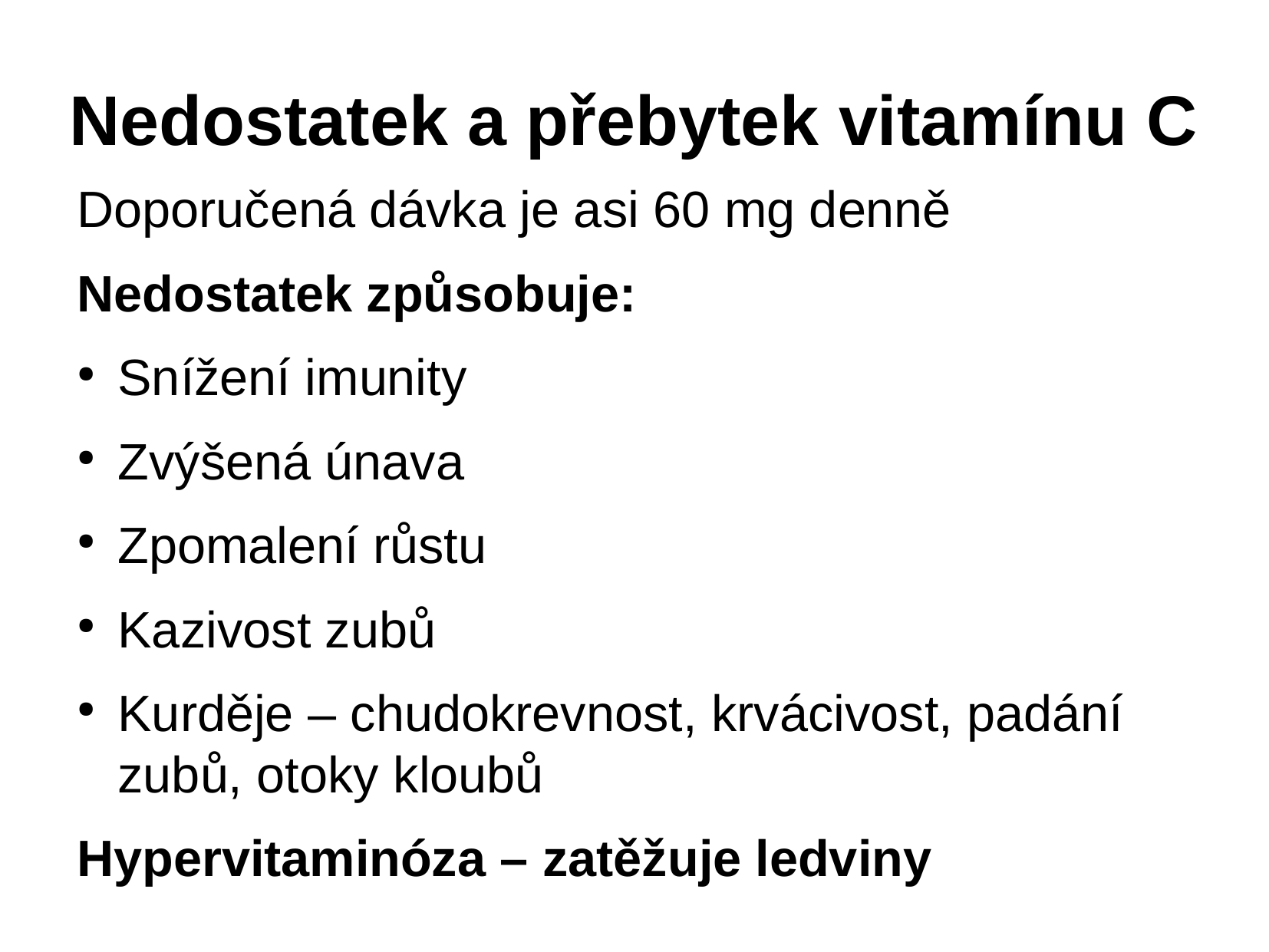

# Nedostatek a přebytek vitamínu C
Doporučená dávka je asi 60 mg denně
Nedostatek způsobuje:
Snížení imunity
Zvýšená únava
Zpomalení růstu
Kazivost zubů
Kurděje – chudokrevnost, krvácivost, padání zubů, otoky kloubů
Hypervitaminóza – zatěžuje ledviny